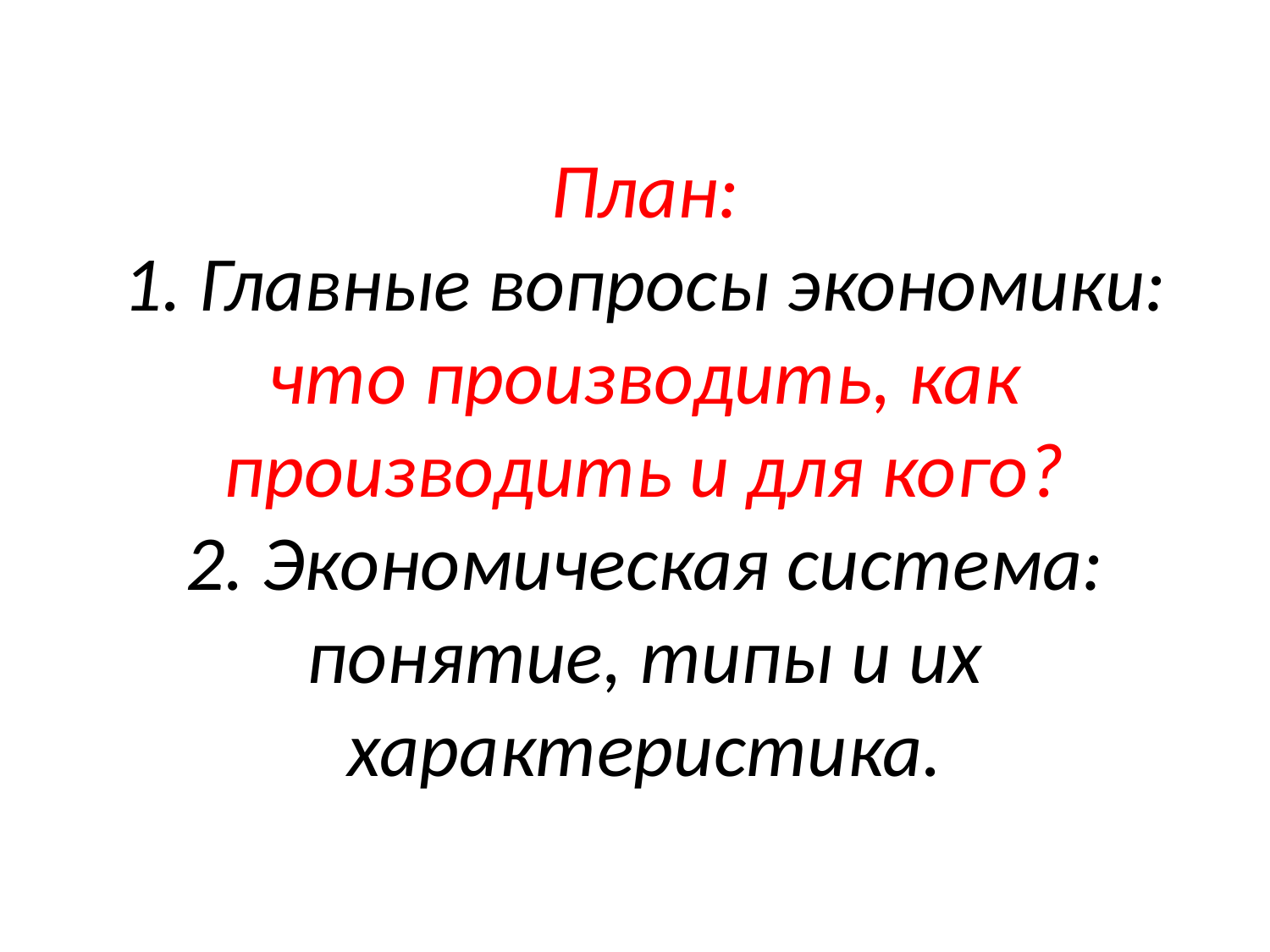

# План: 1. Главные вопросы экономики: что производить, как производить и для кого? 2. Экономическая система: понятие, типы и их характеристика.